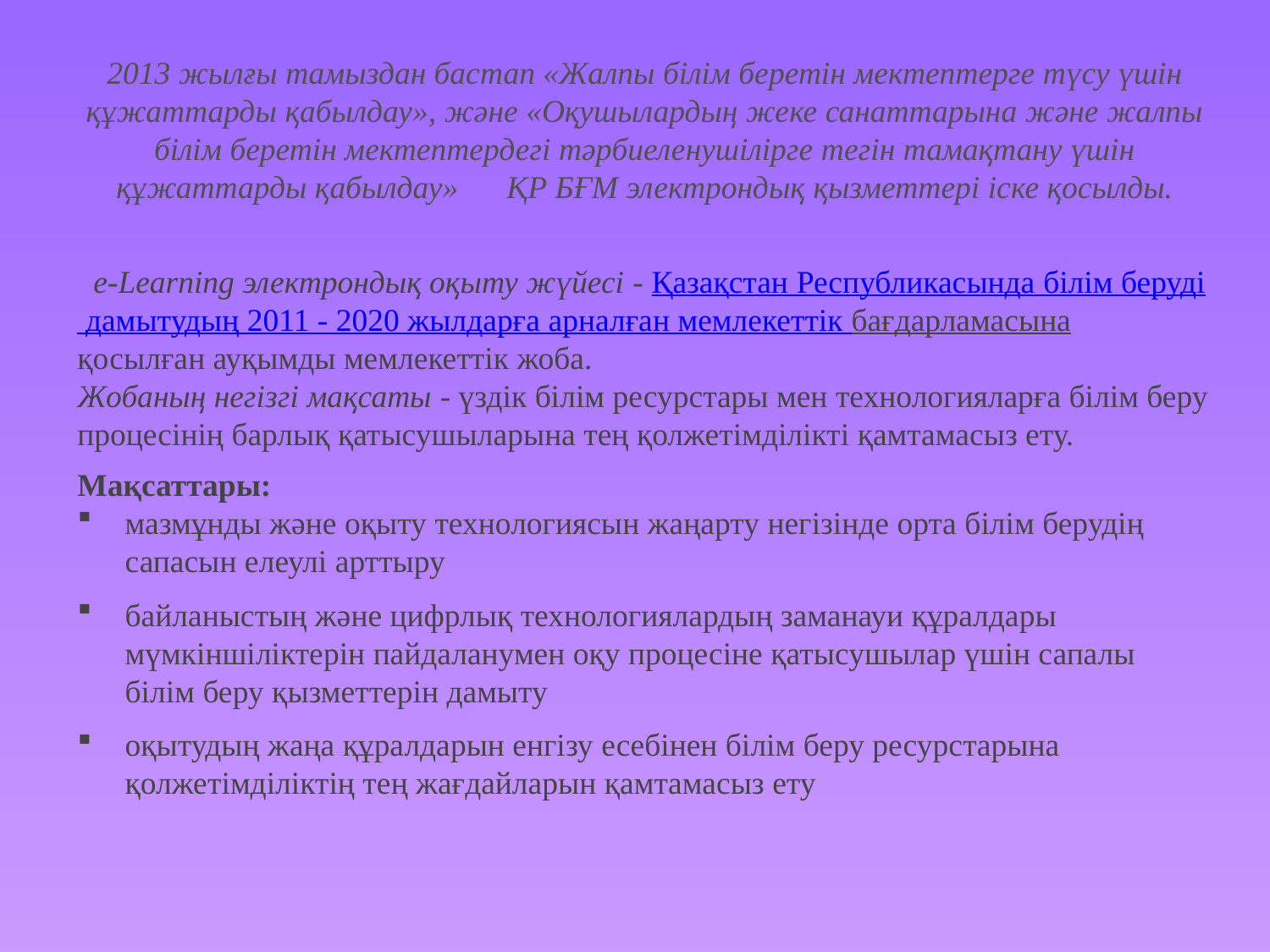

2013 жылғы тамыздан бастап «Жалпы білім беретін мектептерге түсу үшін құжаттарды қабылдау», және «Оқушылардың жеке санаттарына және жалпы білім беретін мектептердегі тәрбиеленушілірге тегін тамақтану үшін құжаттарды қабылдау»      ҚР БҒМ электрондық қызметтері іске қосылды.

  e-Learning электрондық оқыту жүйесі - Қазақстан Республикасында білім беруді дамытудың 2011 - 2020 жылдарға арналған мемлекеттік бағдарламасына
қосылған ауқымды мемлекеттік жоба.
Жобаның негізгі мақсаты - үздік білім ресурстары мен технологияларға білім беру процесінің барлық қатысушыларына тең қолжетімділікті қамтамасыз ету.
Мақсаттары:
мазмұнды және оқыту технологиясын жаңарту негізінде орта білім берудің сапасын елеулі арттыру
байланыстың және цифрлық технологиялардың заманауи құралдары мүмкіншіліктерін пайдаланумен оқу процесіне қатысушылар үшін сапалы білім беру қызметтерін дамыту
оқытудың жаңа құралдарын енгізу есебінен білім беру ресурстарына қолжетімділіктің тең жағдайларын қамтамасыз ету